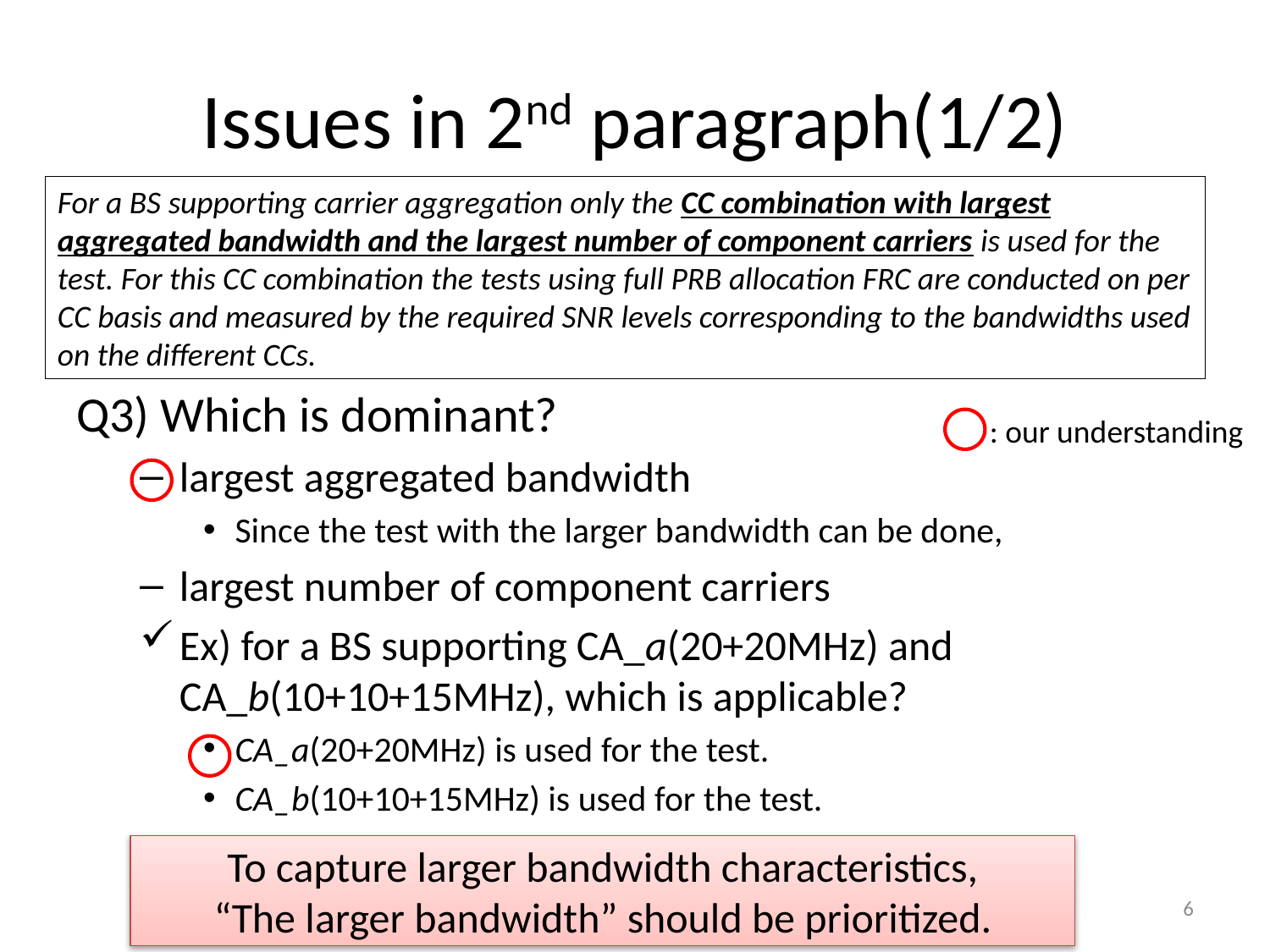

# Issues in 2nd paragraph(1/2)
For a BS supporting carrier aggregation only the CC combination with largest aggregated bandwidth and the largest number of component carriers is used for the test. For this CC combination the tests using full PRB allocation FRC are conducted on per CC basis and measured by the required SNR levels corresponding to the bandwidths used on the different CCs.
Q3) Which is dominant?
largest aggregated bandwidth
Since the test with the larger bandwidth can be done,
largest number of component carriers
Ex) for a BS supporting CA_a(20+20MHz) and CA_b(10+10+15MHz), which is applicable?
CA_a(20+20MHz) is used for the test.
CA_b(10+10+15MHz) is used for the test.
: our understanding

To capture larger bandwidth characteristics,
“The larger bandwidth” should be prioritized.
6